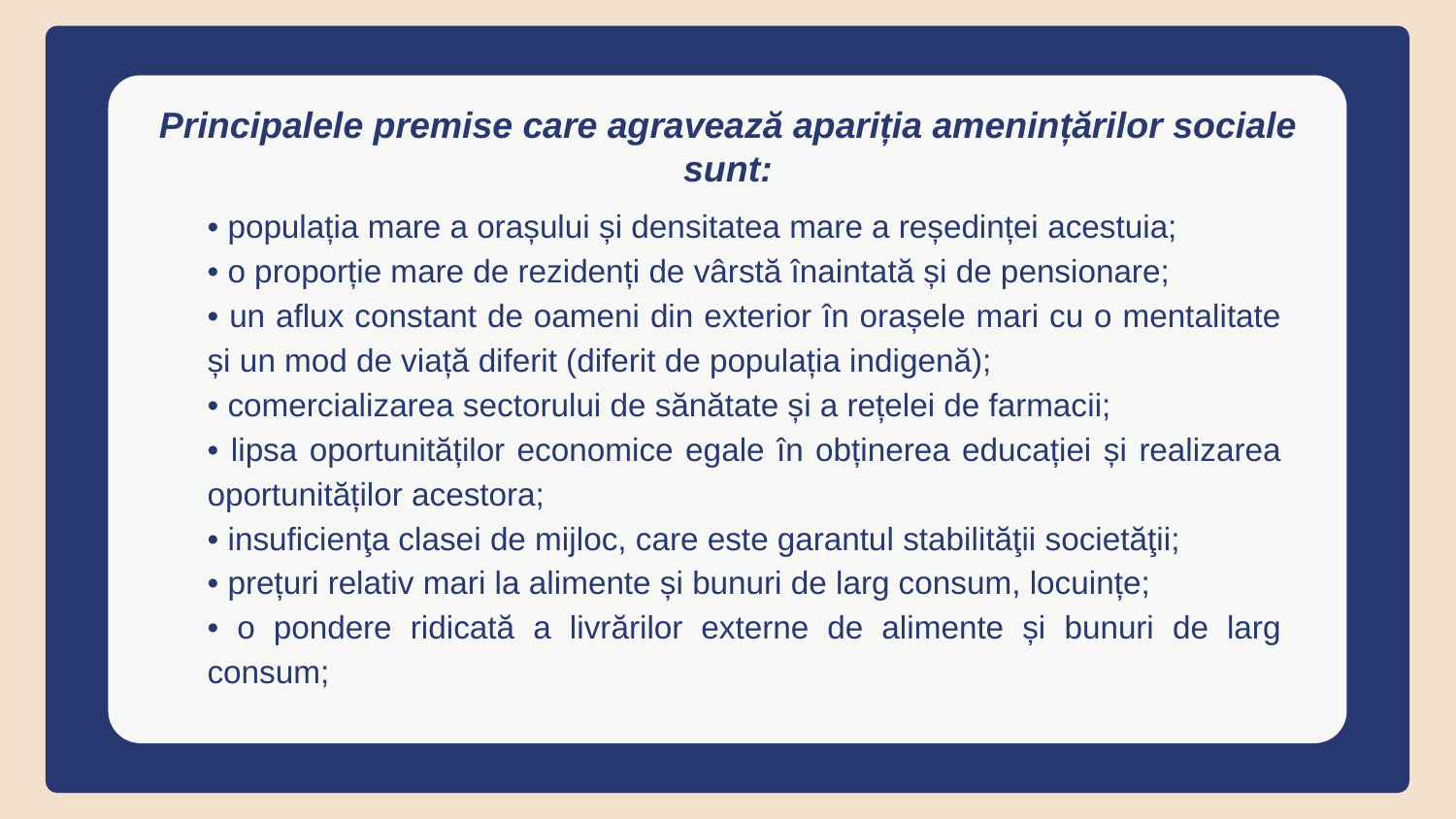

# Principalele premise care agravează apariția amenințărilor sociale sunt:
• populația mare a orașului și densitatea mare a reședinței acestuia;
• o proporție mare de rezidenți de vârstă înaintată și de pensionare;
• un aflux constant de oameni din exterior în orașele mari cu o mentalitate și un mod de viață diferit (diferit de populația indigenă);
• comercializarea sectorului de sănătate și a rețelei de farmacii;
• lipsa oportunităților economice egale în obținerea educației și realizarea oportunităților acestora;
• insuficienţa clasei de mijloc, care este garantul stabilităţii societăţii;
• prețuri relativ mari la alimente și bunuri de larg consum, locuințe;
• o pondere ridicată a livrărilor externe de alimente și bunuri de larg consum;